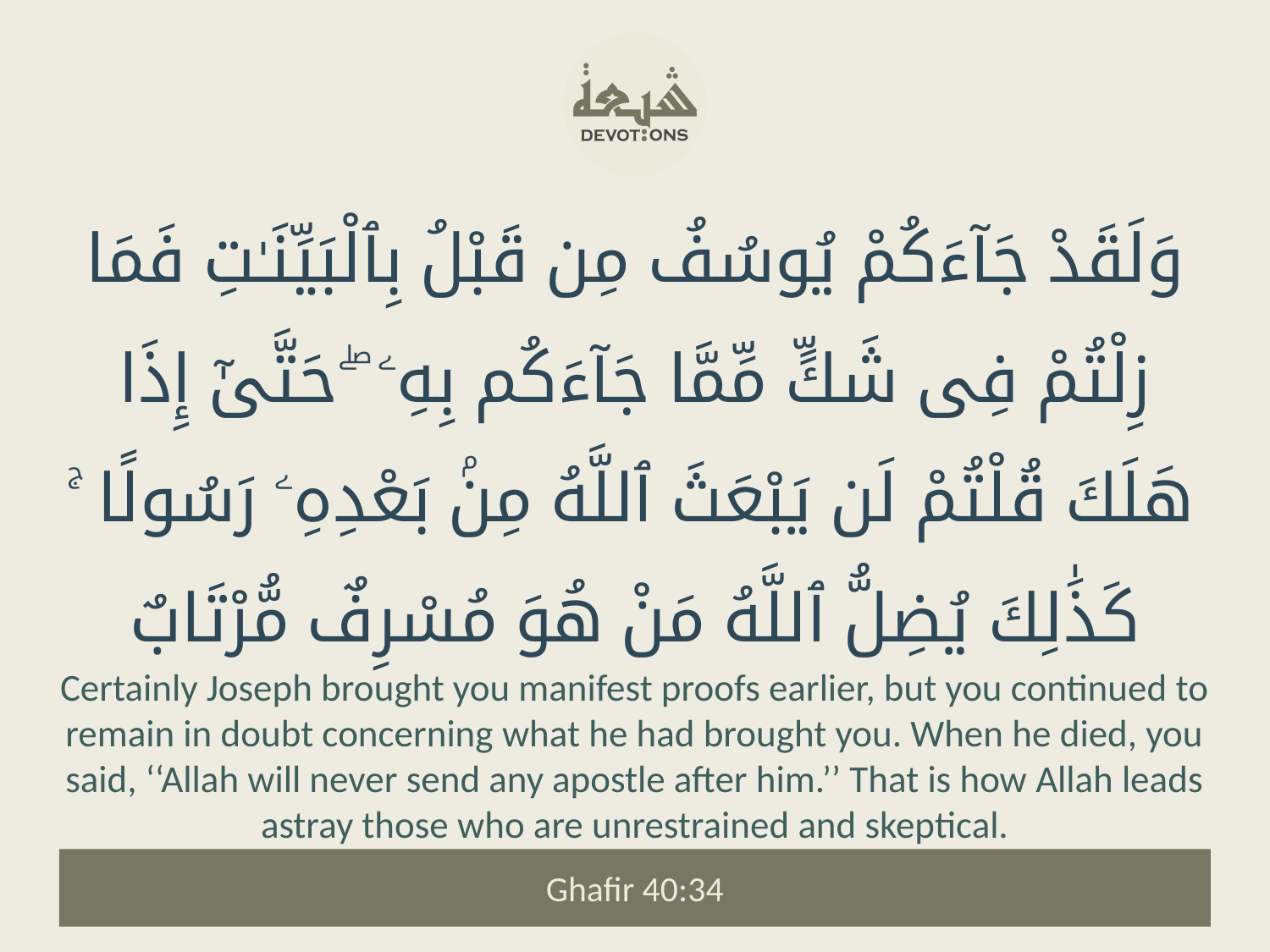

وَلَقَدْ جَآءَكُمْ يُوسُفُ مِن قَبْلُ بِٱلْبَيِّنَـٰتِ فَمَا زِلْتُمْ فِى شَكٍّ مِّمَّا جَآءَكُم بِهِۦ ۖ حَتَّىٰٓ إِذَا هَلَكَ قُلْتُمْ لَن يَبْعَثَ ٱللَّهُ مِنۢ بَعْدِهِۦ رَسُولًا ۚ كَذَٰلِكَ يُضِلُّ ٱللَّهُ مَنْ هُوَ مُسْرِفٌ مُّرْتَابٌ
Certainly Joseph brought you manifest proofs earlier, but you continued to remain in doubt concerning what he had brought you. When he died, you said, ‘‘Allah will never send any apostle after him.’’ That is how Allah leads astray those who are unrestrained and skeptical.
Ghafir 40:34